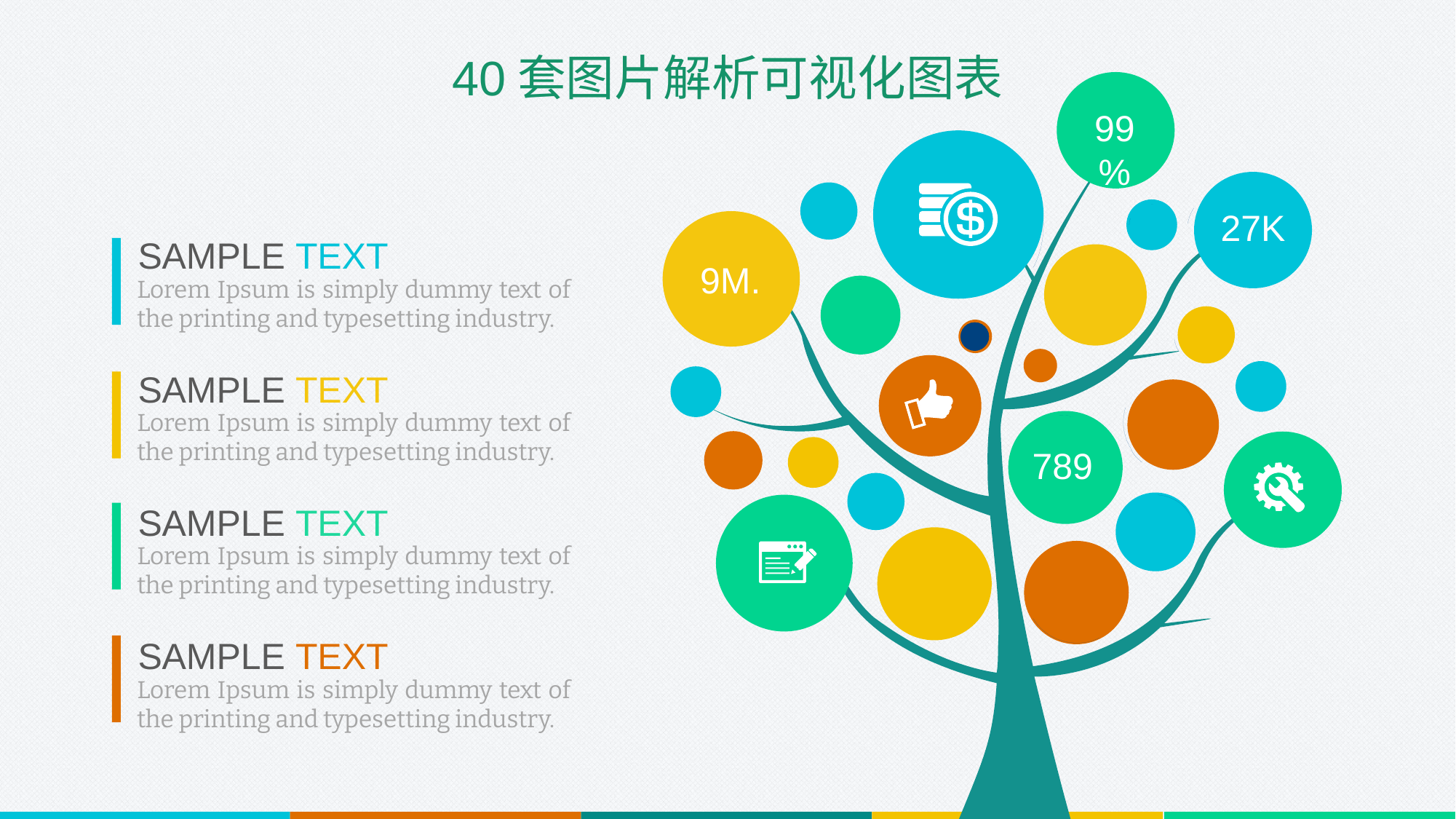

99%

27K

SAMPLE TEXT

9M.
Lorem Ipsum is simply dummy text of the printing and typesetting industry.

SAMPLE TEXT

Lorem Ipsum is simply dummy text of the printing and typesetting industry.

789

SAMPLE TEXT

Lorem Ipsum is simply dummy text of the printing and typesetting industry.

SAMPLE TEXT

Lorem Ipsum is simply dummy text of the printing and typesetting industry.